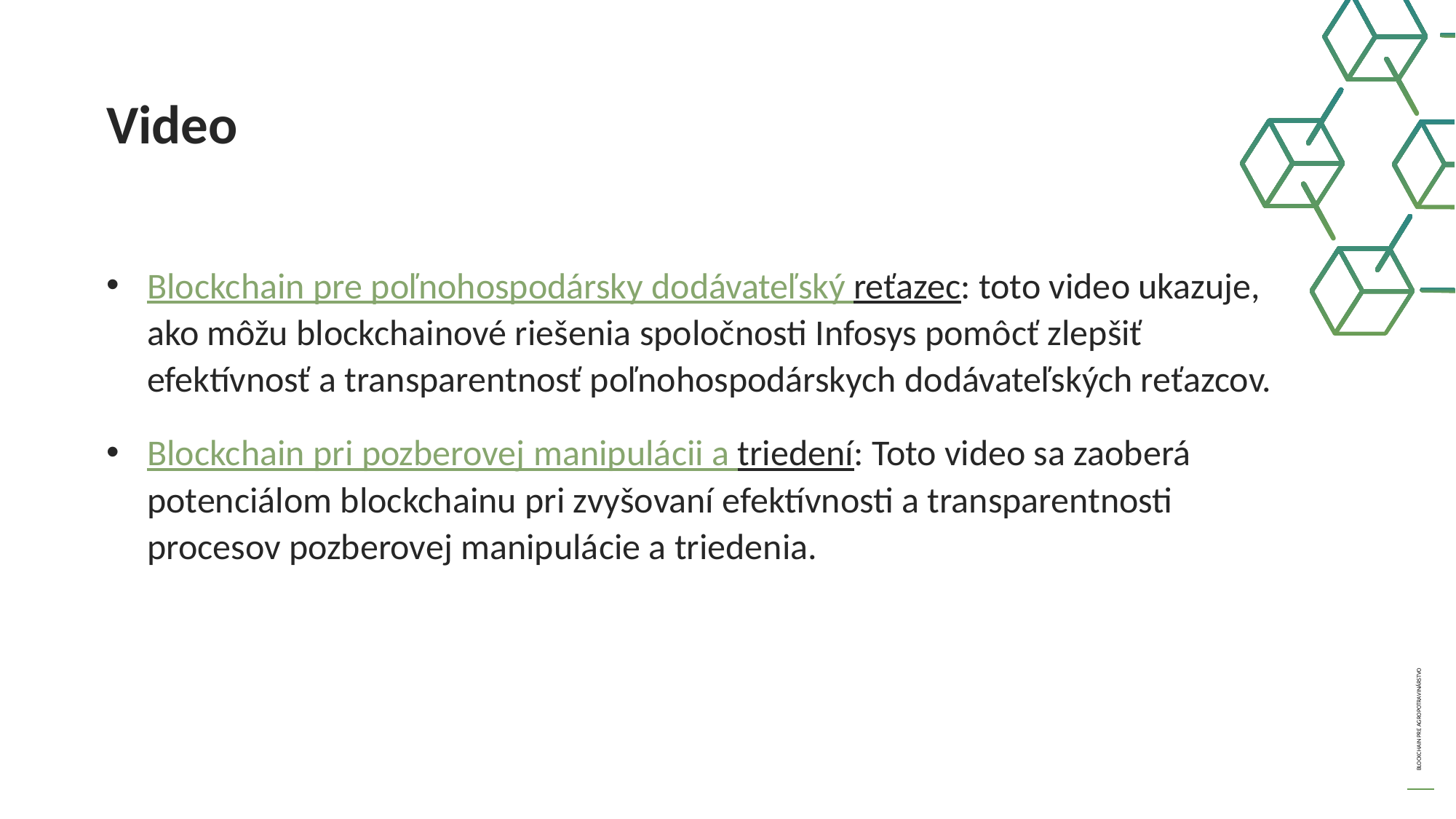

Video
Blockchain pre poľnohospodársky dodávateľský reťazec: toto video ukazuje, ako môžu blockchainové riešenia spoločnosti Infosys pomôcť zlepšiť efektívnosť a transparentnosť poľnohospodárskych dodávateľských reťazcov.
Blockchain pri pozberovej manipulácii a triedení: Toto video sa zaoberá potenciálom blockchainu pri zvyšovaní efektívnosti a transparentnosti procesov pozberovej manipulácie a triedenia.